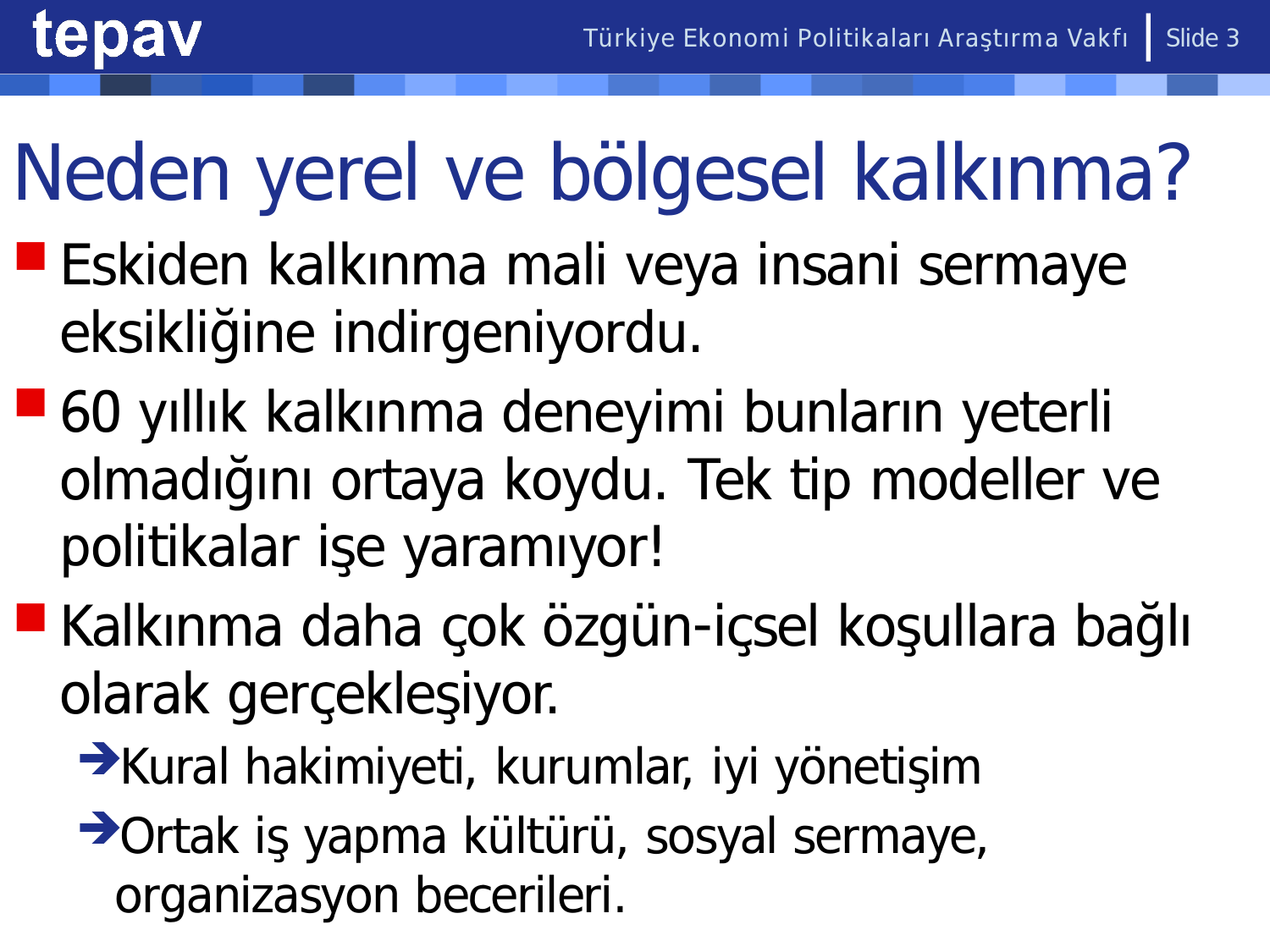

Türkiye Ekonomi Politikaları Araştırma Vakfı
Slide 3
# Neden yerel ve bölgesel kalkınma?
Eskiden kalkınma mali veya insani sermaye eksikliğine indirgeniyordu.
60 yıllık kalkınma deneyimi bunların yeterli olmadığını ortaya koydu. Tek tip modeller ve politikalar işe yaramıyor!
Kalkınma daha çok özgün-içsel koşullara bağlı olarak gerçekleşiyor.
Kural hakimiyeti, kurumlar, iyi yönetişim
Ortak iş yapma kültürü, sosyal sermaye, organizasyon becerileri.